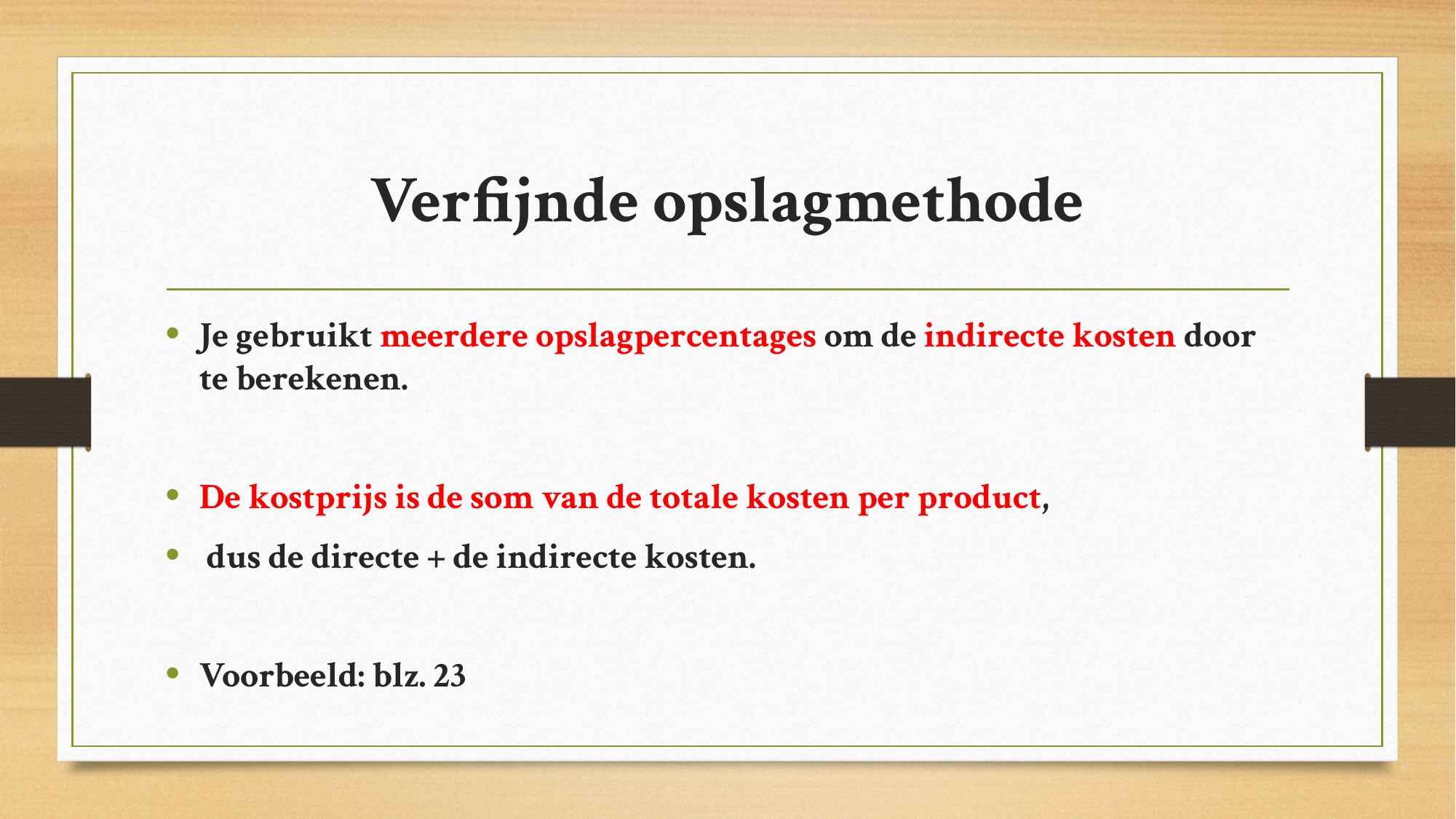

# Verfijnde opslagmethode
Je gebruikt meerdere opslagpercentages om de indirecte kosten door te berekenen.

De kostprijs is de som van de totale kosten per product,
 dus de directe + de indirecte kosten.

Voorbeeld: blz. 23